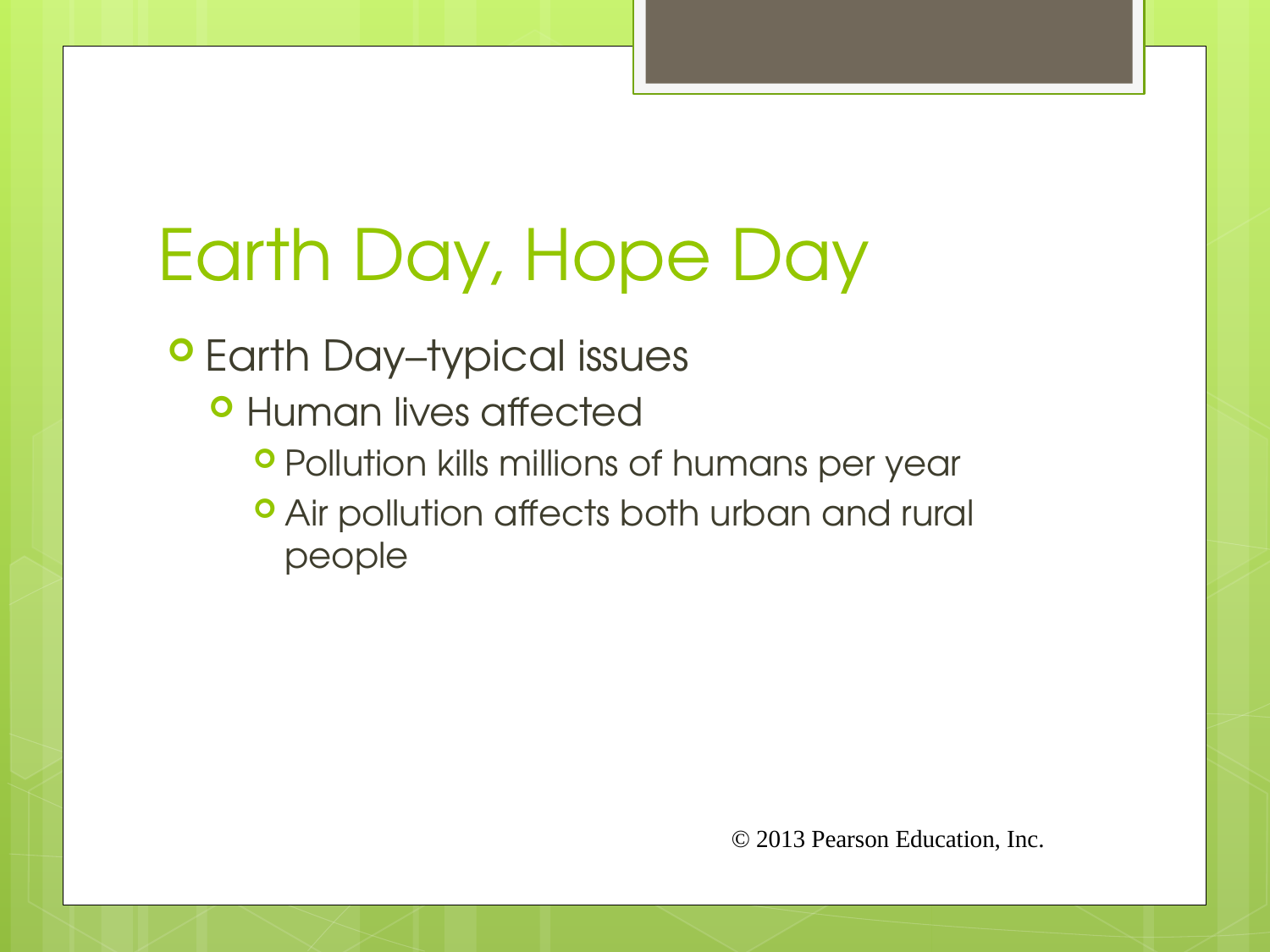

# Earth Day, Hope Day
Earth Day–typical issues
Human lives affected
Pollution kills millions of humans per year
Air pollution affects both urban and rural people
© 2013 Pearson Education, Inc.